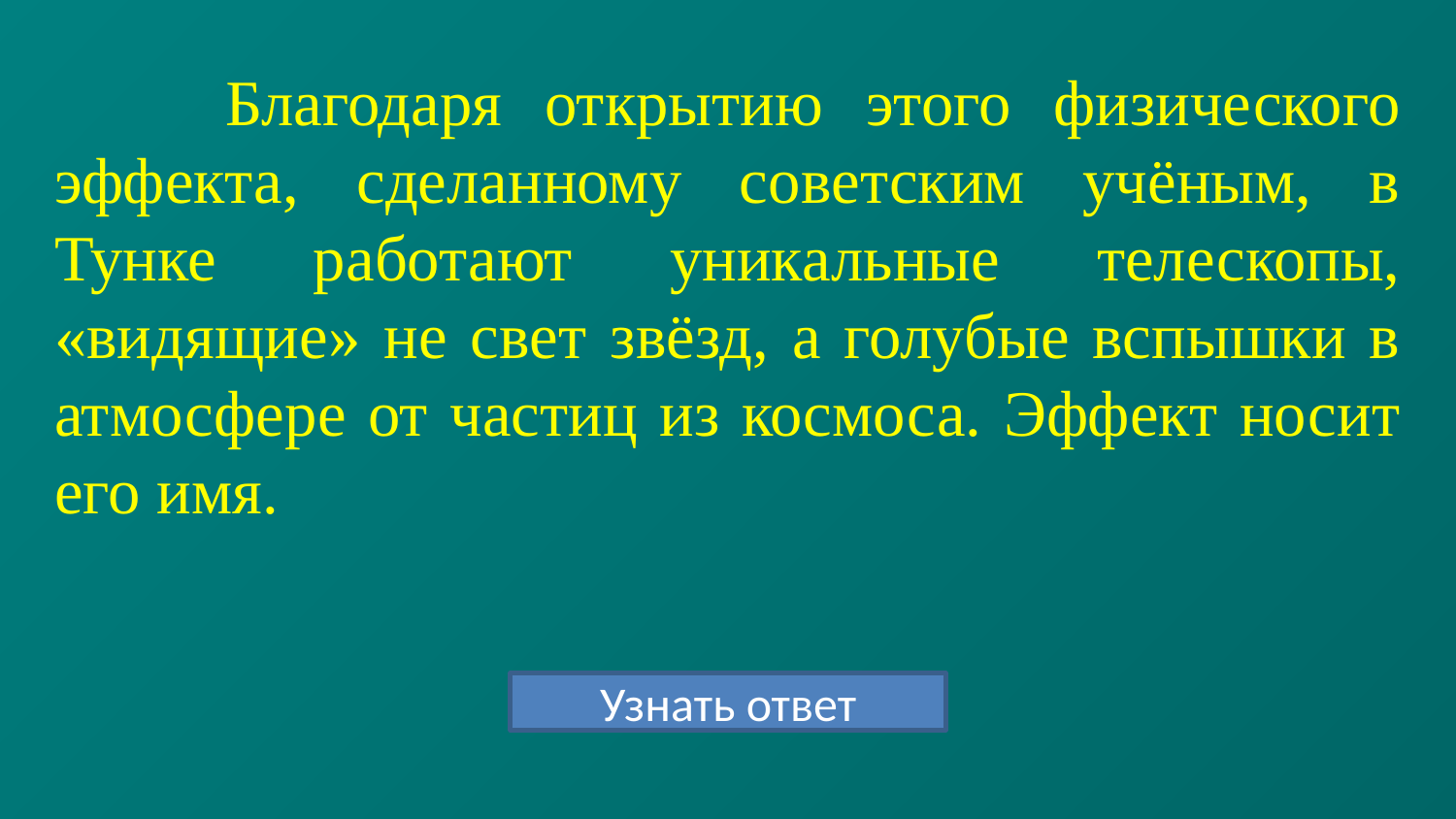

Благодаря открытию этого физического эффекта, сделанному советским учёным, в Тунке работают уникальные телескопы, «видящие» не свет звёзд, а голубые вспышки в атмосфере от частиц из космоса. Эффект носит его имя.